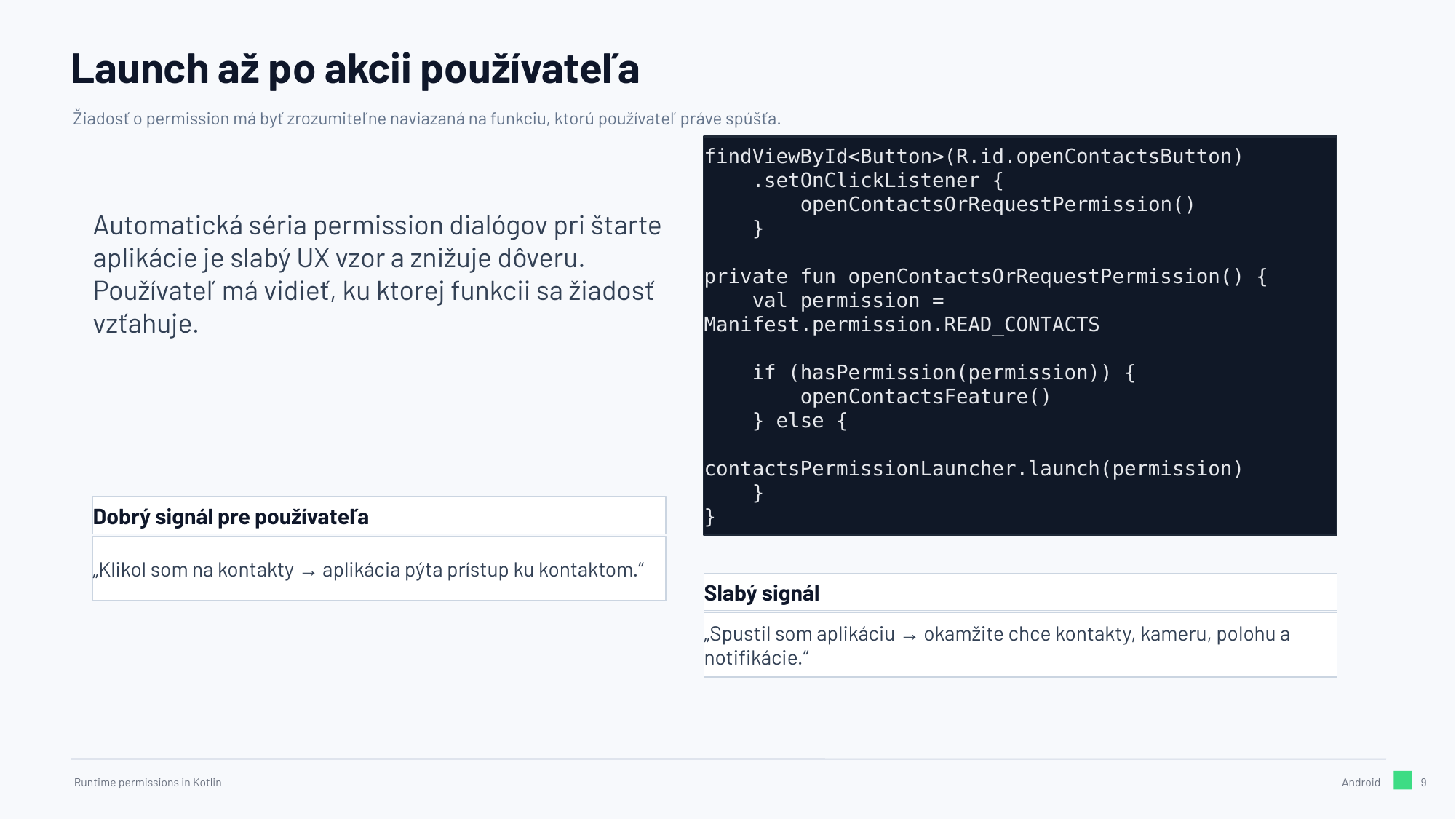

Launch až po akcii používateľa
Žiadosť o permission má byť zrozumiteľne naviazaná na funkciu, ktorú používateľ práve spúšťa.
findViewById<Button>(R.id.openContactsButton)
    .setOnClickListener {
        openContactsOrRequestPermission()
    }

private fun openContactsOrRequestPermission() {
    val permission = Manifest.permission.READ_CONTACTS

    if (hasPermission(permission)) {
        openContactsFeature()
    } else {
        contactsPermissionLauncher.launch(permission)
    }
}
Automatická séria permission dialógov pri štarte aplikácie je slabý UX vzor a znižuje dôveru. Používateľ má vidieť, ku ktorej funkcii sa žiadosť vzťahuje.
Dobrý signál pre používateľa
„Klikol som na kontakty → aplikácia pýta prístup ku kontaktom.“
Slabý signál
„Spustil som aplikáciu → okamžite chce kontakty, kameru, polohu a notifikácie.“
9